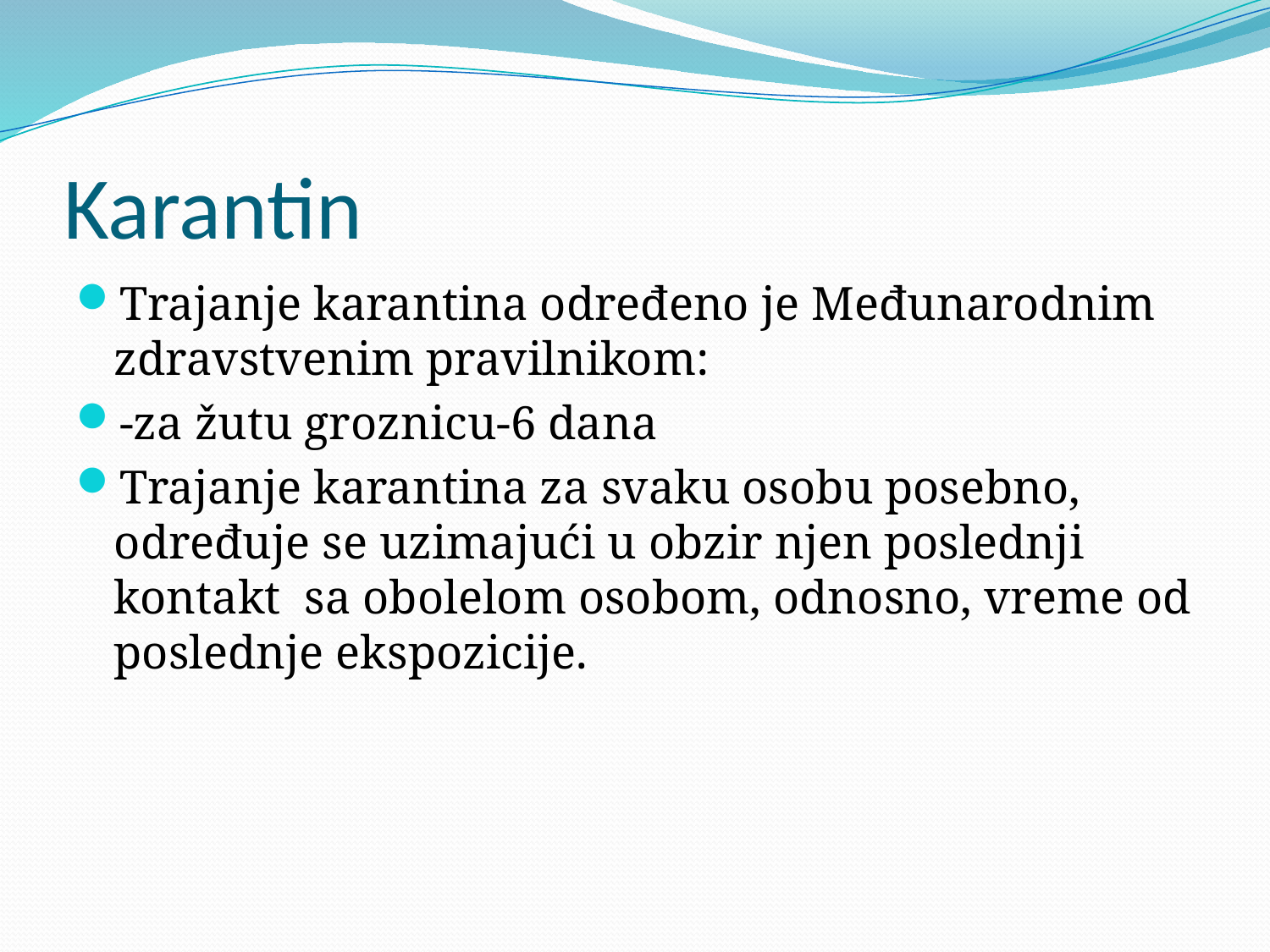

# Karantin
Trajanje karantina određeno je Međunarodnim zdravstvenim pravilnikom:
-za žutu groznicu-6 dana
Trajanje karantina za svaku osobu posebno, određuje se uzimajući u obzir njen poslednji kontakt  sa obolelom osobom, odnosno, vreme od poslednje ekspozicije.